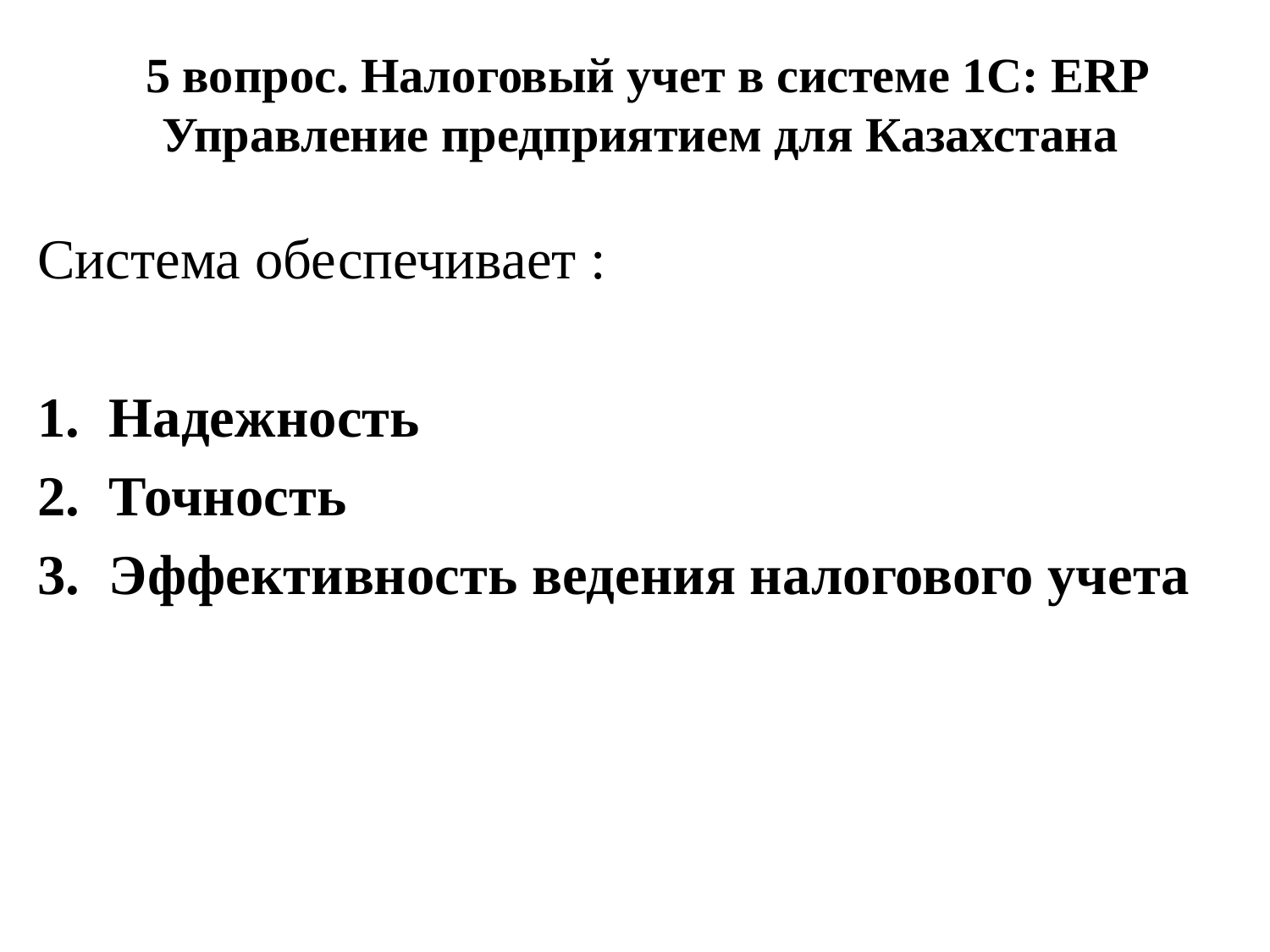

# 5 вопрос. Налоговый учет в системе 1С: ERP Управление предприятием для Казахстана
Система обеспечивает :

Надежность
Точность
Эффективность ведения налогового учета